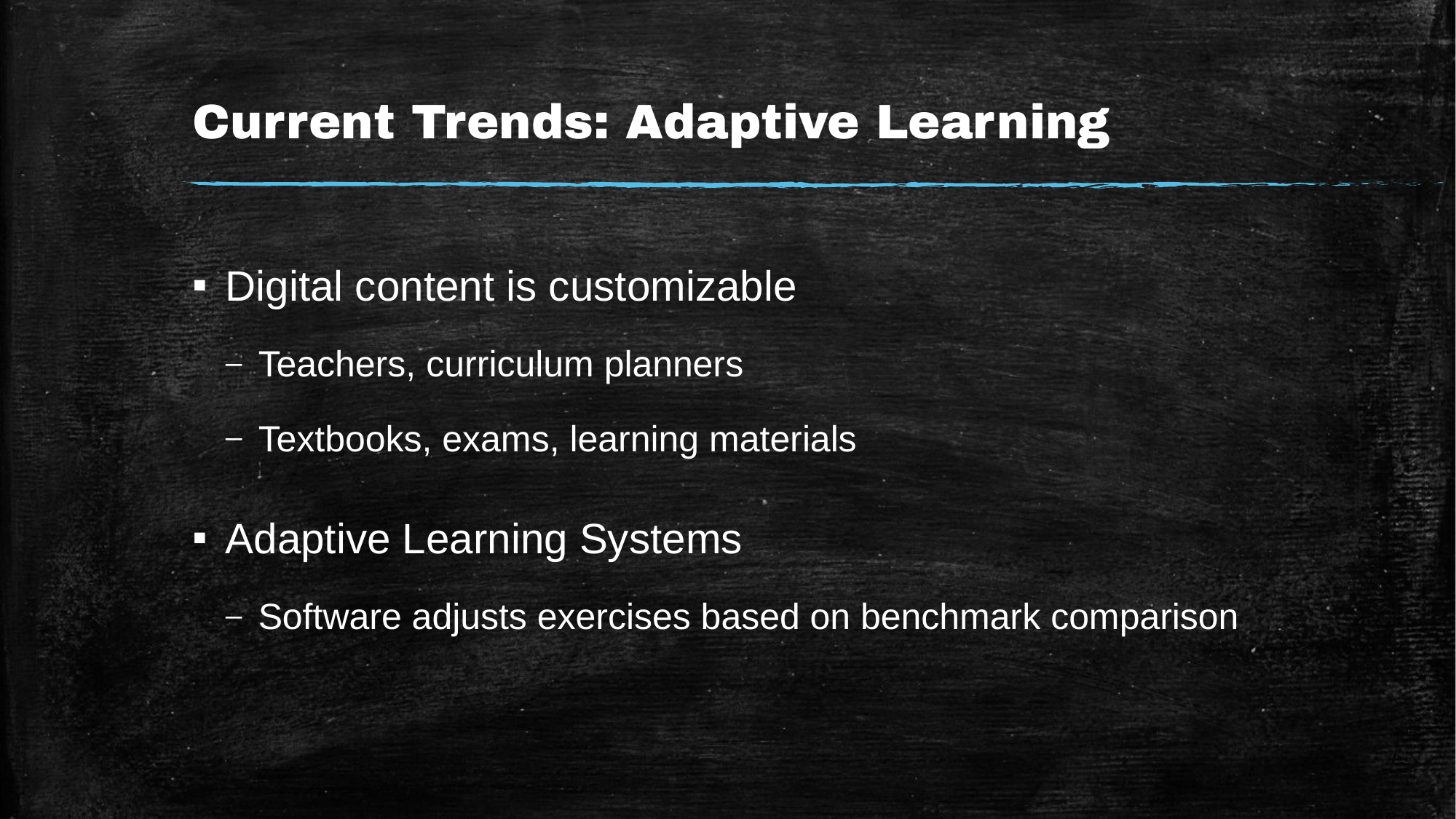

# Current Trends: Adaptive Learning
Digital content is customizable
Teachers, curriculum planners
Textbooks, exams, learning materials
Adaptive Learning Systems
Software adjusts exercises based on benchmark comparison